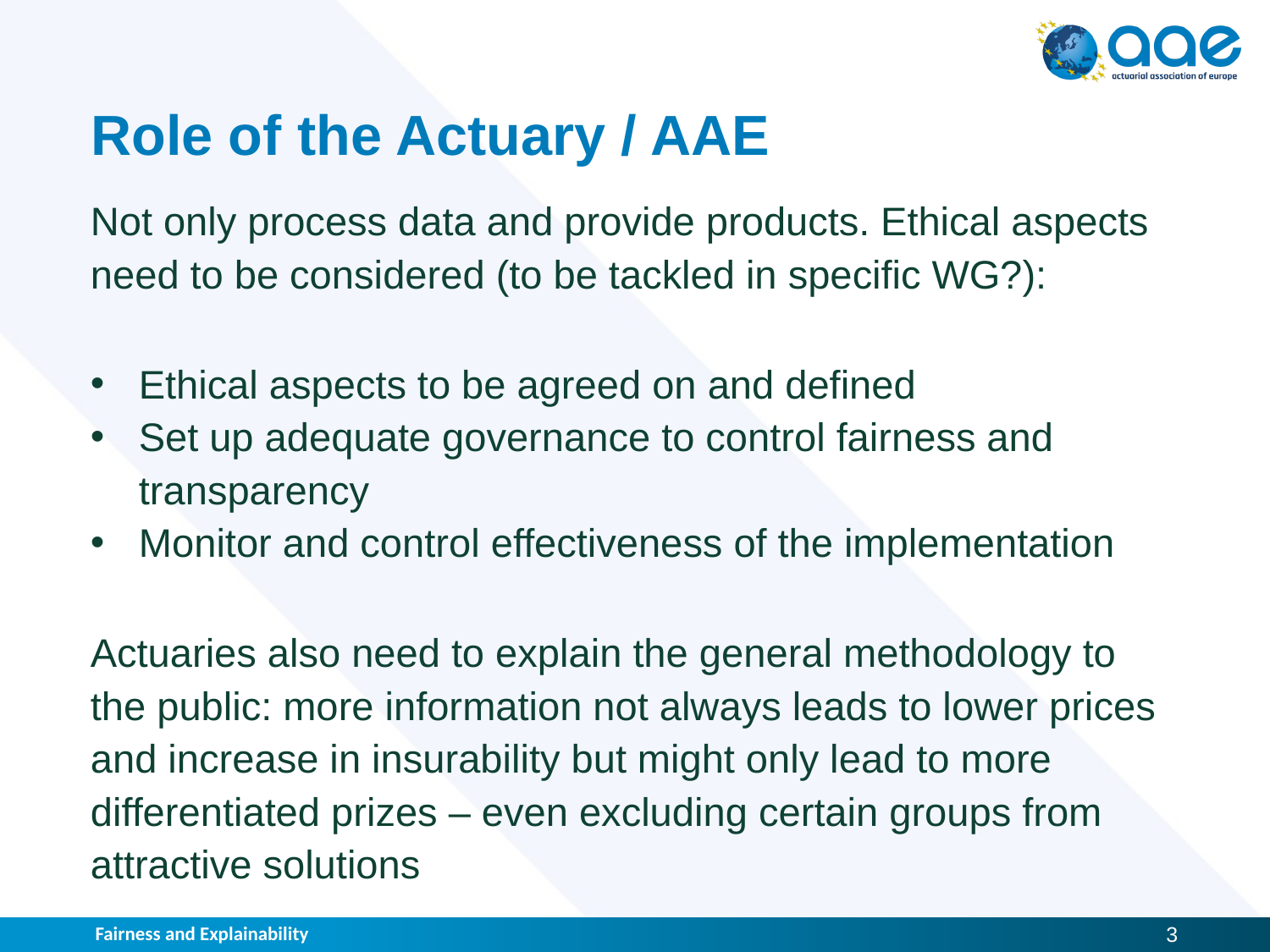

# Role of the Actuary / AAE
Not only process data and provide products. Ethical aspects need to be considered (to be tackled in specific WG?):

Ethical aspects to be agreed on and defined
Set up adequate governance to control fairness and transparency
Monitor and control effectiveness of the implementation

Actuaries also need to explain the general methodology to the public: more information not always leads to lower prices and increase in insurability but might only lead to more differentiated prizes – even excluding certain groups from attractive solutions

Fairness and Explainability
3